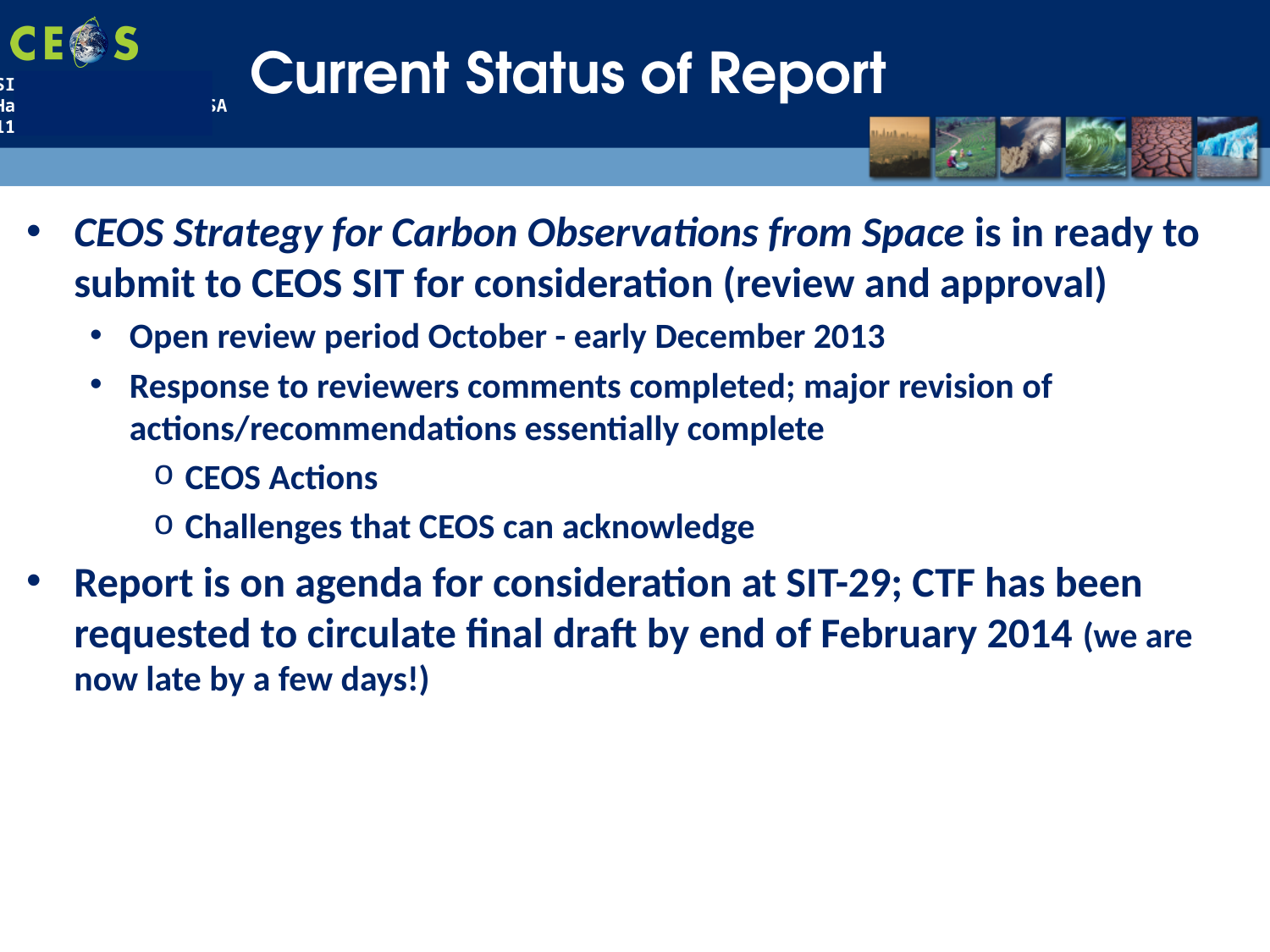

# Current Status of Report

CEOS Strategy for Carbon Observations from Space is in ready to submit to CEOS SIT for consideration (review and approval)
Open review period October - early December 2013
Response to reviewers comments completed; major revision of actions/recommendations essentially complete
CEOS Actions
Challenges that CEOS can acknowledge
Report is on agenda for consideration at SIT-29; CTF has been requested to circulate final draft by end of February 2014 (we are now late by a few days!)